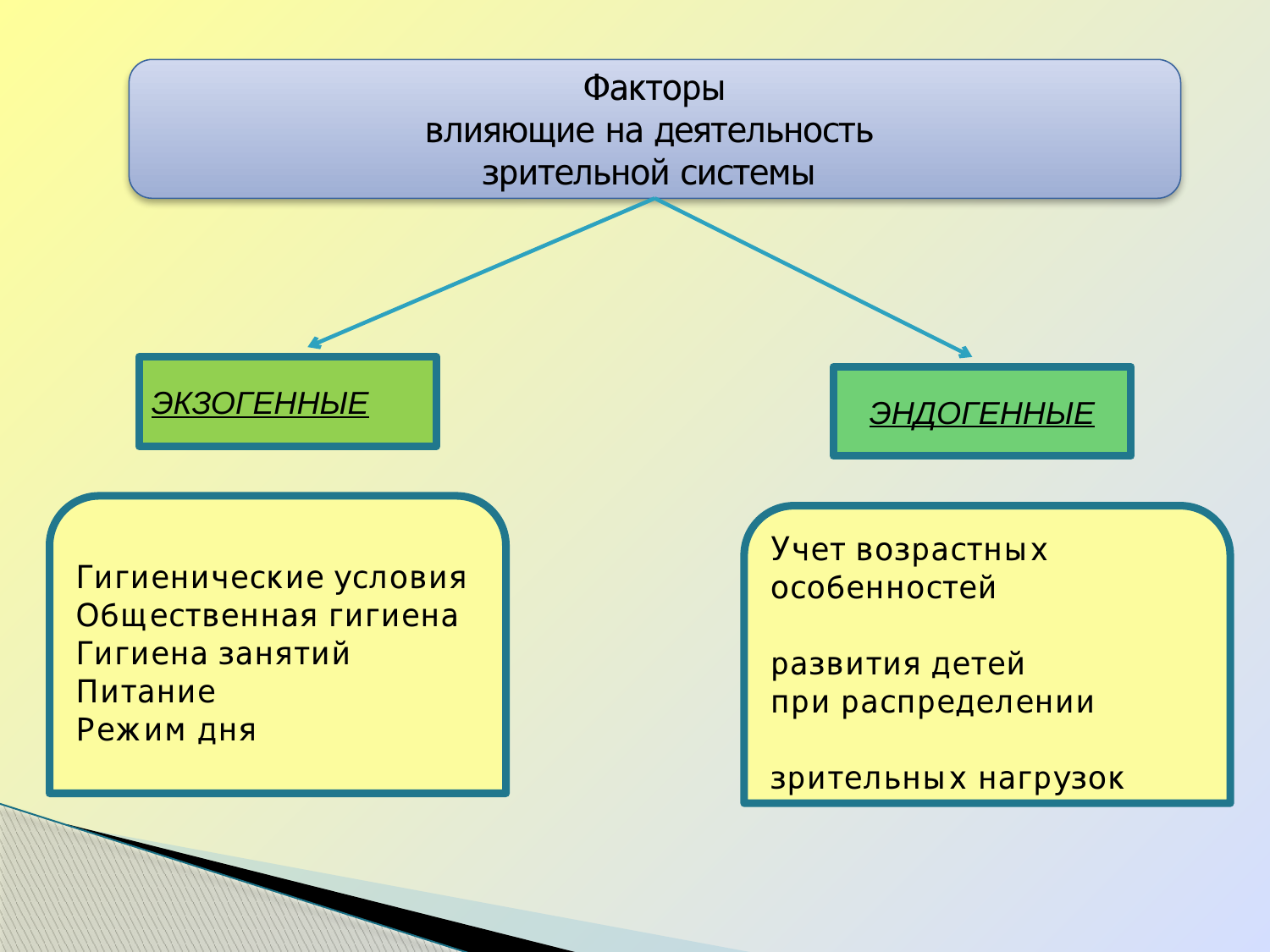

Факторы
влияющие на деятельность
зрительной системы
ЭКЗОГЕННЫЕ
ЭНДОГЕННЫЕ
Гигиенические условия
Общественная гигиена
Гигиена занятий
Питание
Режим дня
Учет возрастных
особенностей
развития детей
при распределении                                       зрительных нагрузок